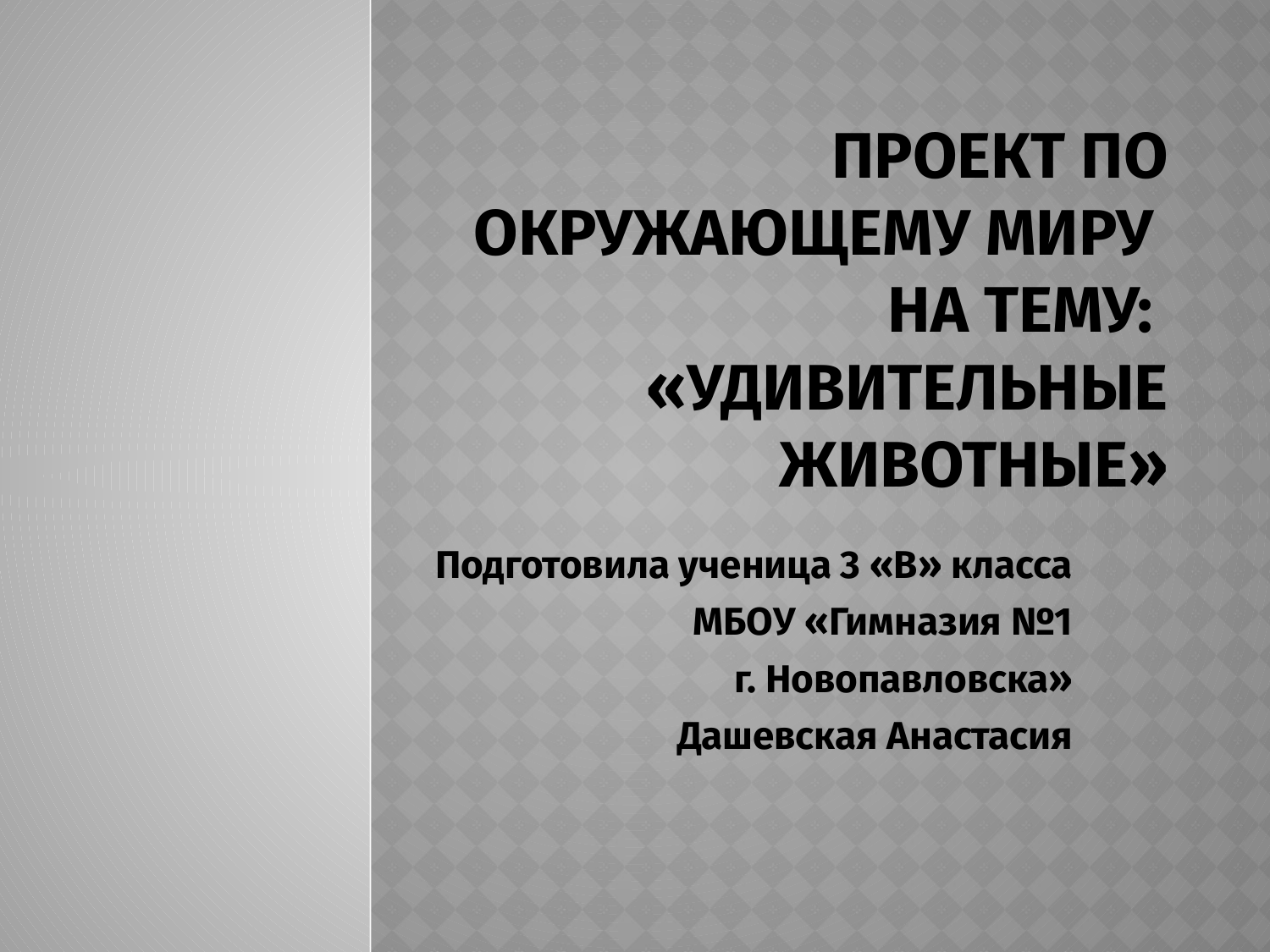

# Проект по окружающему миру на тему: «Удивительные животные»
Подготовила ученица 3 «В» класса
МБОУ «Гимназия №1
г. Новопавловска»
Дашевская Анастасия